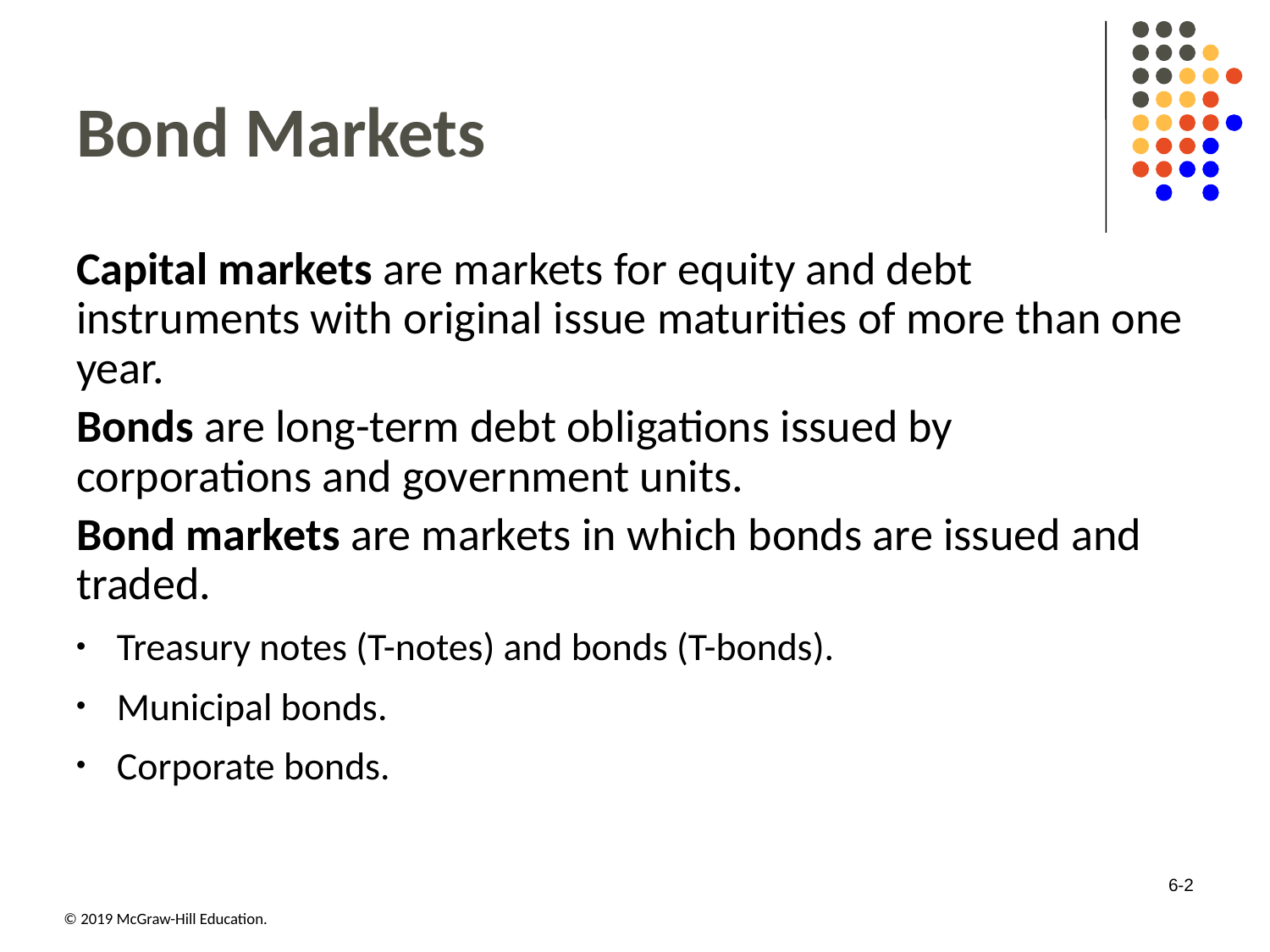

# Bond Markets
Capital markets are markets for equity and debt instruments with original issue maturities of more than one year.
Bonds are long-term debt obligations issued by corporations and government units.
Bond markets are markets in which bonds are issued and traded.
Treasury notes (T-notes) and bonds (T-bonds).
Municipal bonds.
Corporate bonds.
6-2